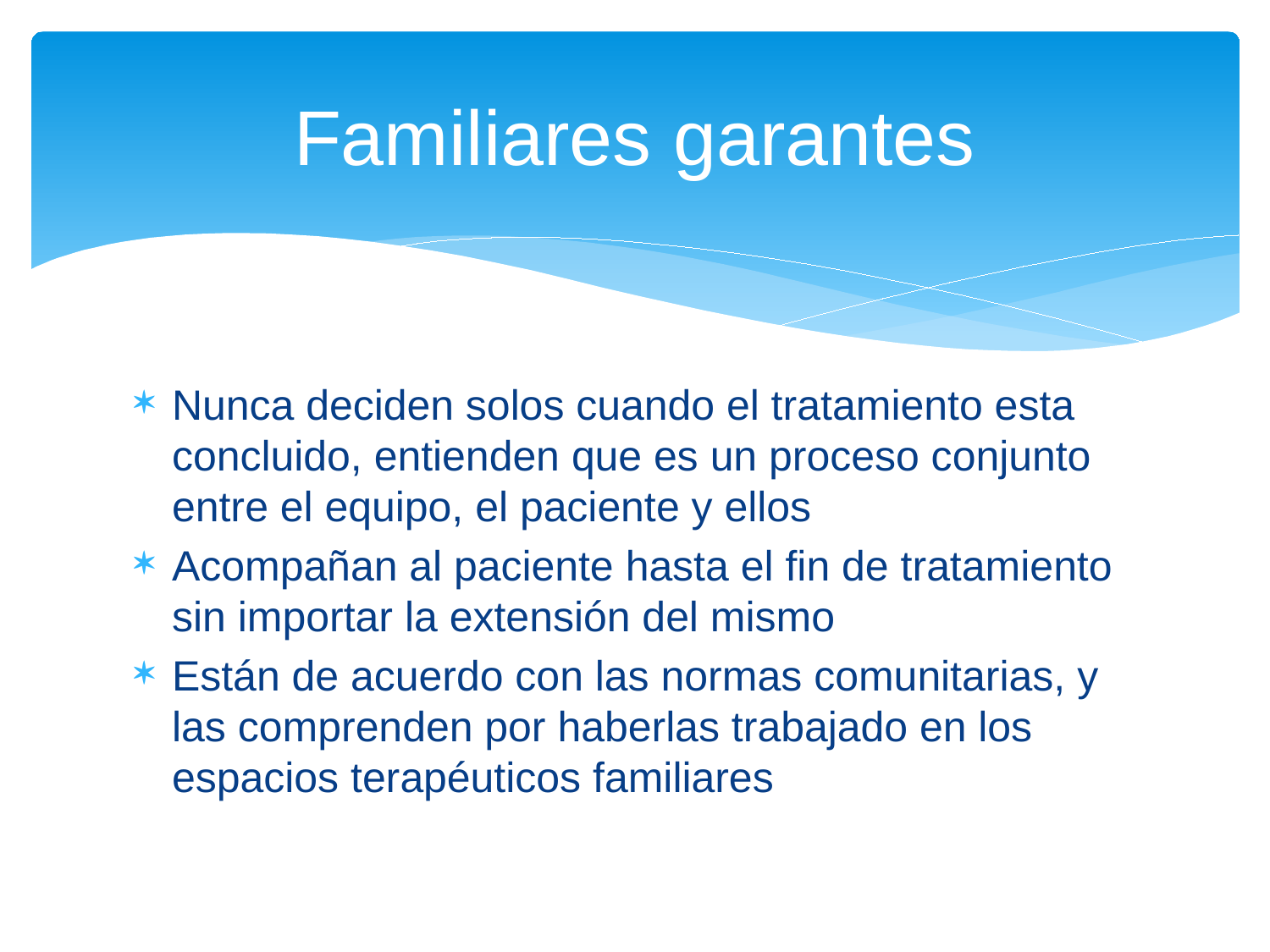

# Familiares garantes
Nunca deciden solos cuando el tratamiento esta concluido, entienden que es un proceso conjunto entre el equipo, el paciente y ellos
Acompañan al paciente hasta el fin de tratamiento sin importar la extensión del mismo
Están de acuerdo con las normas comunitarias, y las comprenden por haberlas trabajado en los espacios terapéuticos familiares